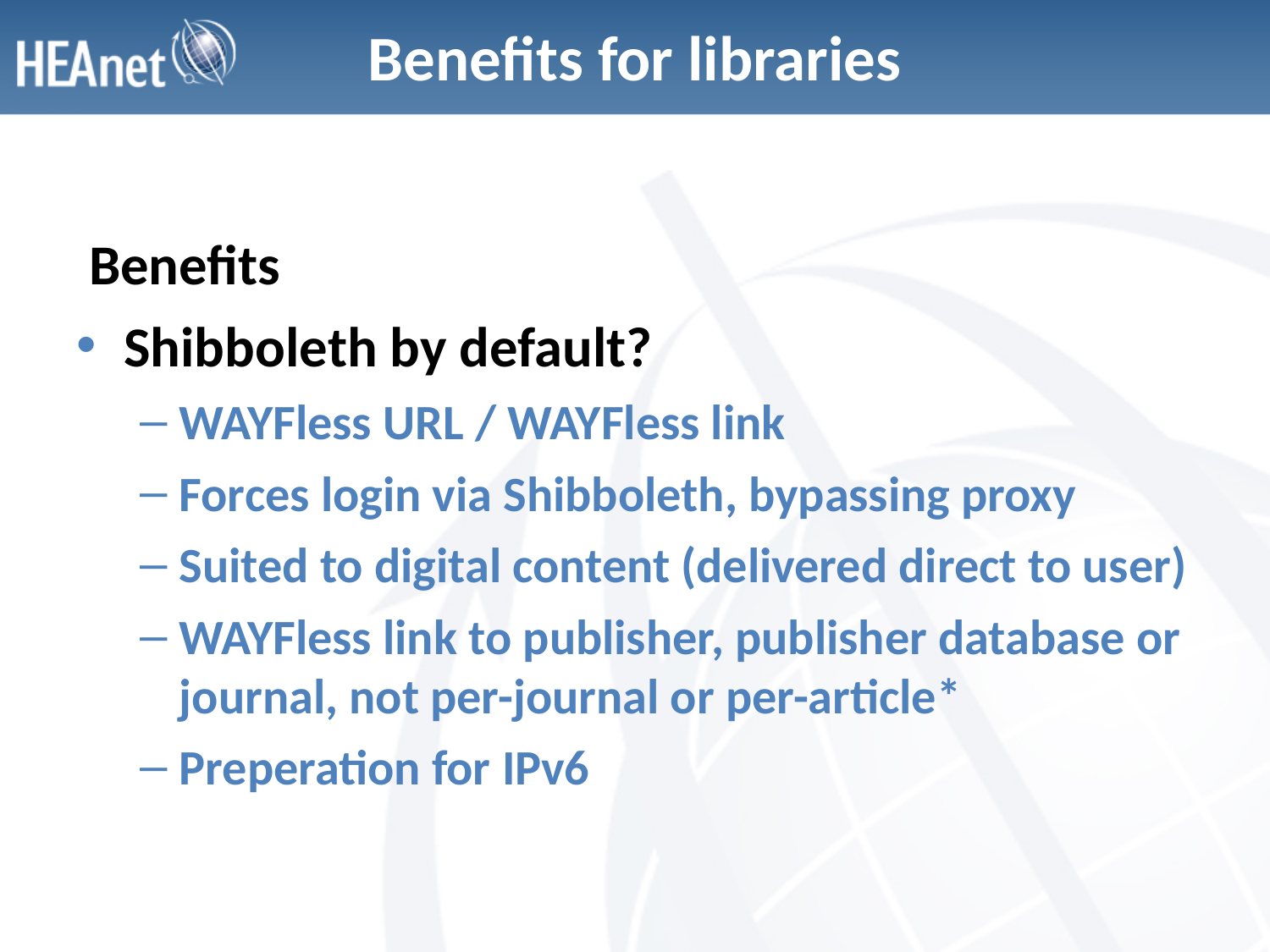

# Benefits for libraries
 Benefits
Shibboleth by default?
WAYFless URL / WAYFless link
Forces login via Shibboleth, bypassing proxy
Suited to digital content (delivered direct to user)
WAYFless link to publisher, publisher database or journal, not per-journal or per-article*
Preperation for IPv6